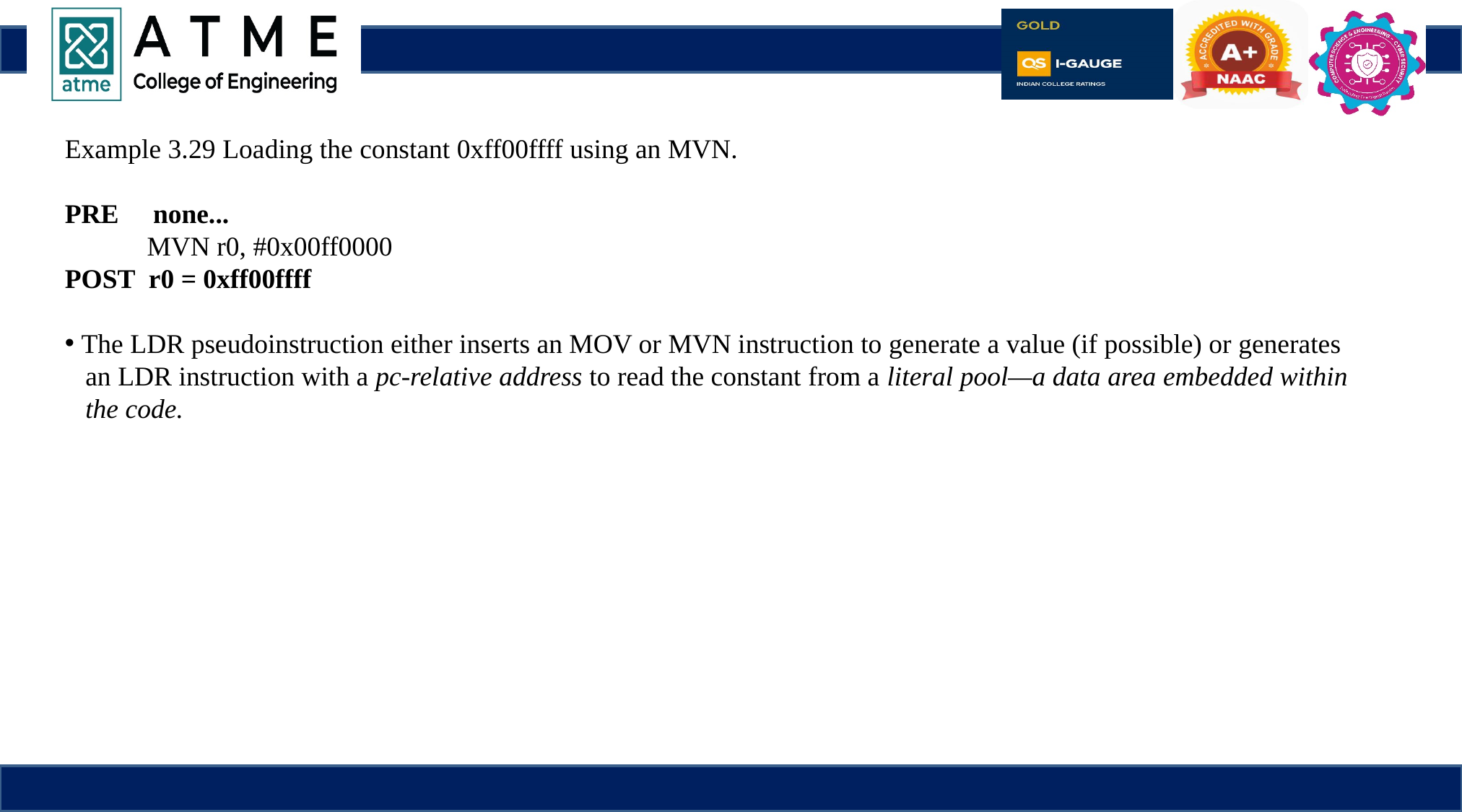

Example 3.29 Loading the constant 0xff00ffff using an MVN.

PRE     none...
            MVN r0, #0x00ff0000
POST  r0 = 0xff00ffff

 The LDR pseudoinstruction either inserts an MOV or MVN instruction to generate a value (if possible) or generates
   an LDR instruction with a pc-relative address to read the constant from a literal pool—a data area embedded within
   the code.